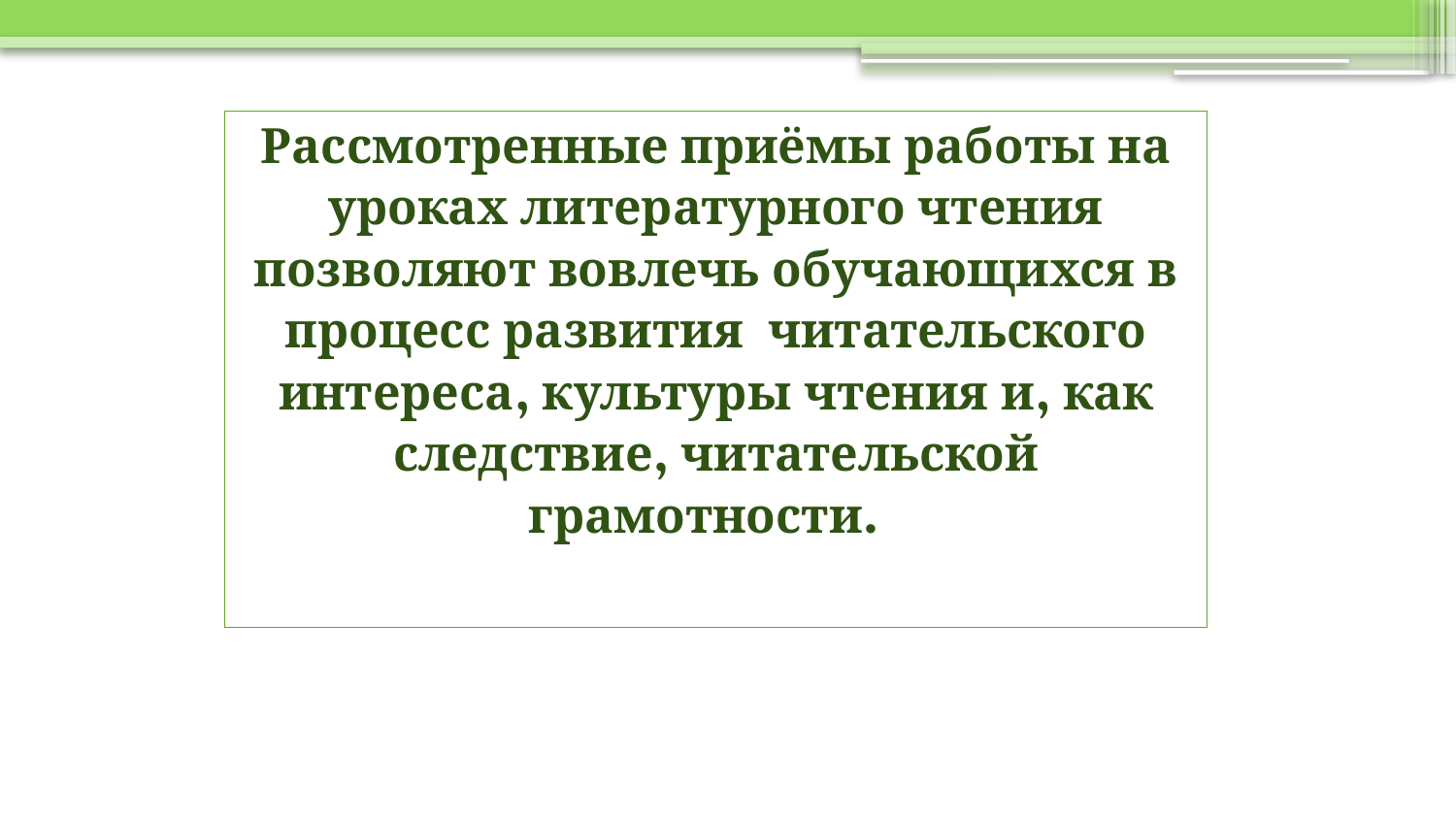

Рассмотренные приёмы работы на уроках литературного чтения позволяют вовлечь обучающихся в процесс развития  читательского интереса, культуры чтения и, как следствие, читательской грамотности.